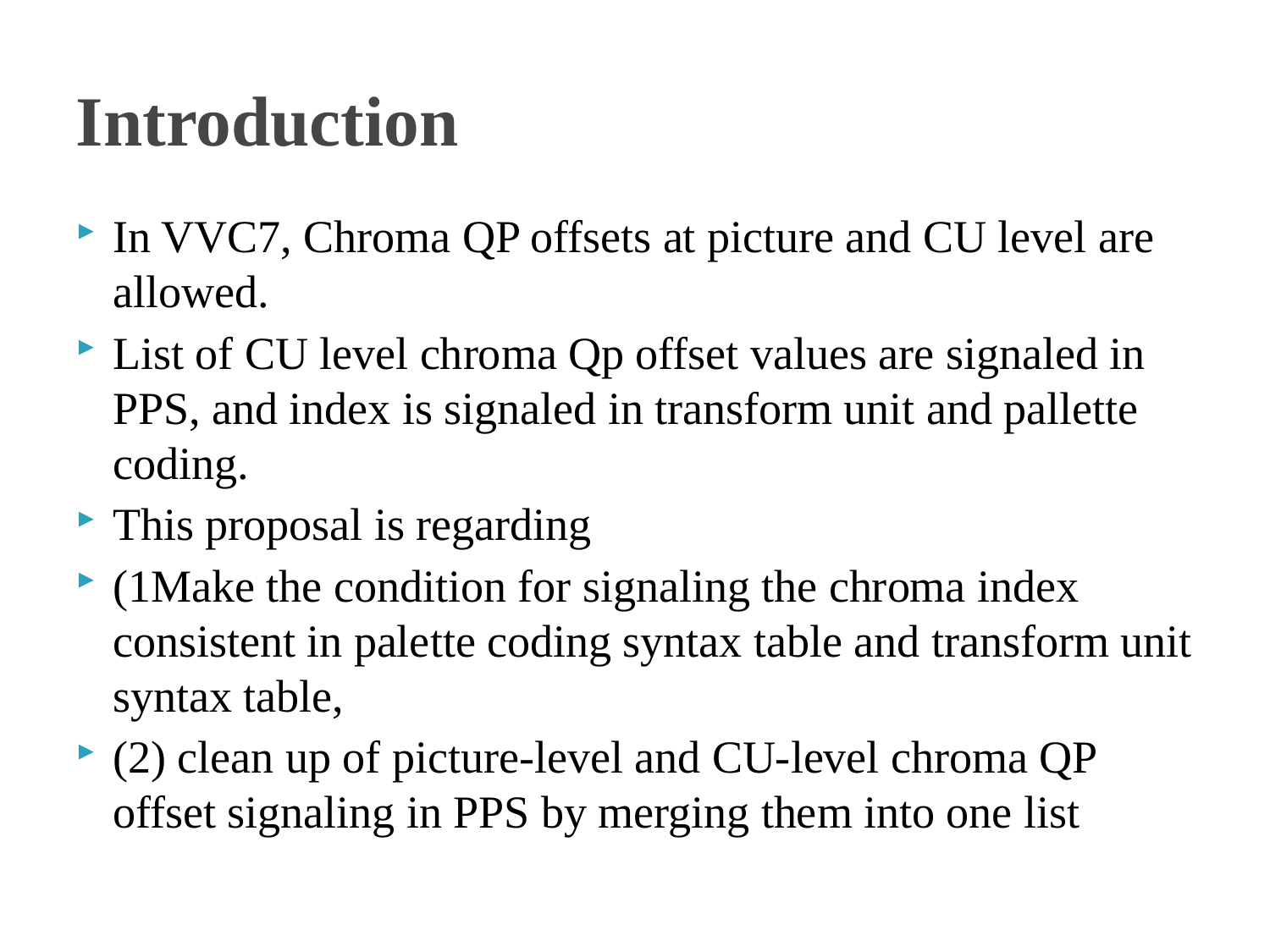

# Introduction
In VVC7, Chroma QP offsets at picture and CU level are allowed.
List of CU level chroma Qp offset values are signaled in PPS, and index is signaled in transform unit and pallette coding.
This proposal is regarding
(1Make the condition for signaling the chroma index consistent in palette coding syntax table and transform unit syntax table,
(2) clean up of picture-level and CU-level chroma QP offset signaling in PPS by merging them into one list